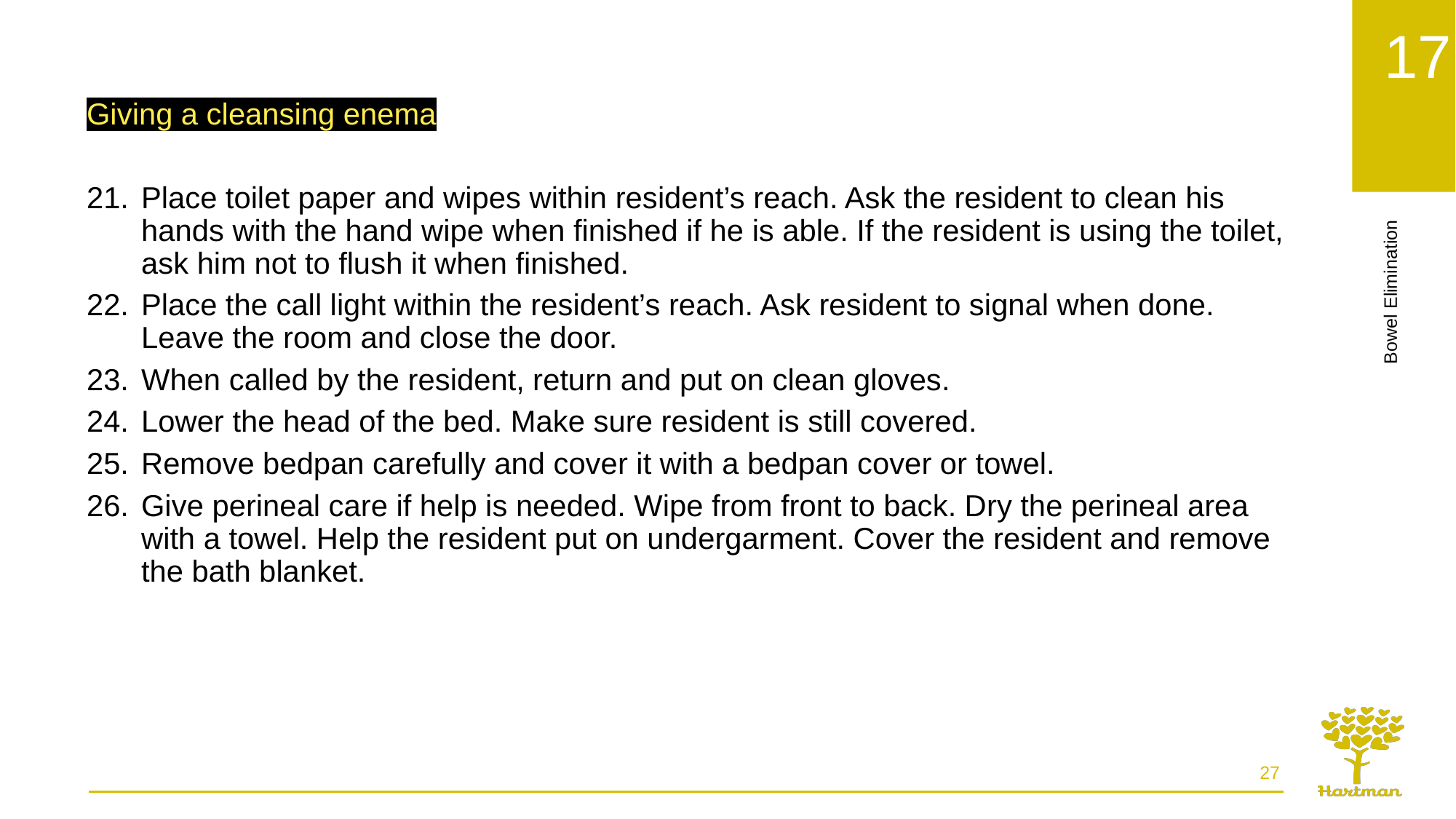

Giving a cleansing enema

Place toilet paper and wipes within resident’s reach. Ask the resident to clean his hands with the hand wipe when finished if he is able. If the resident is using the toilet, ask him not to flush it when finished.
Place the call light within the resident’s reach. Ask resident to signal when done. Leave the room and close the door.
When called by the resident, return and put on clean gloves.
Lower the head of the bed. Make sure resident is still covered.
Remove bedpan carefully and cover it with a bedpan cover or towel.
Give perineal care if help is needed. Wipe from front to back. Dry the perineal area with a towel. Help the resident put on undergarment. Cover the resident and remove the bath blanket.

27